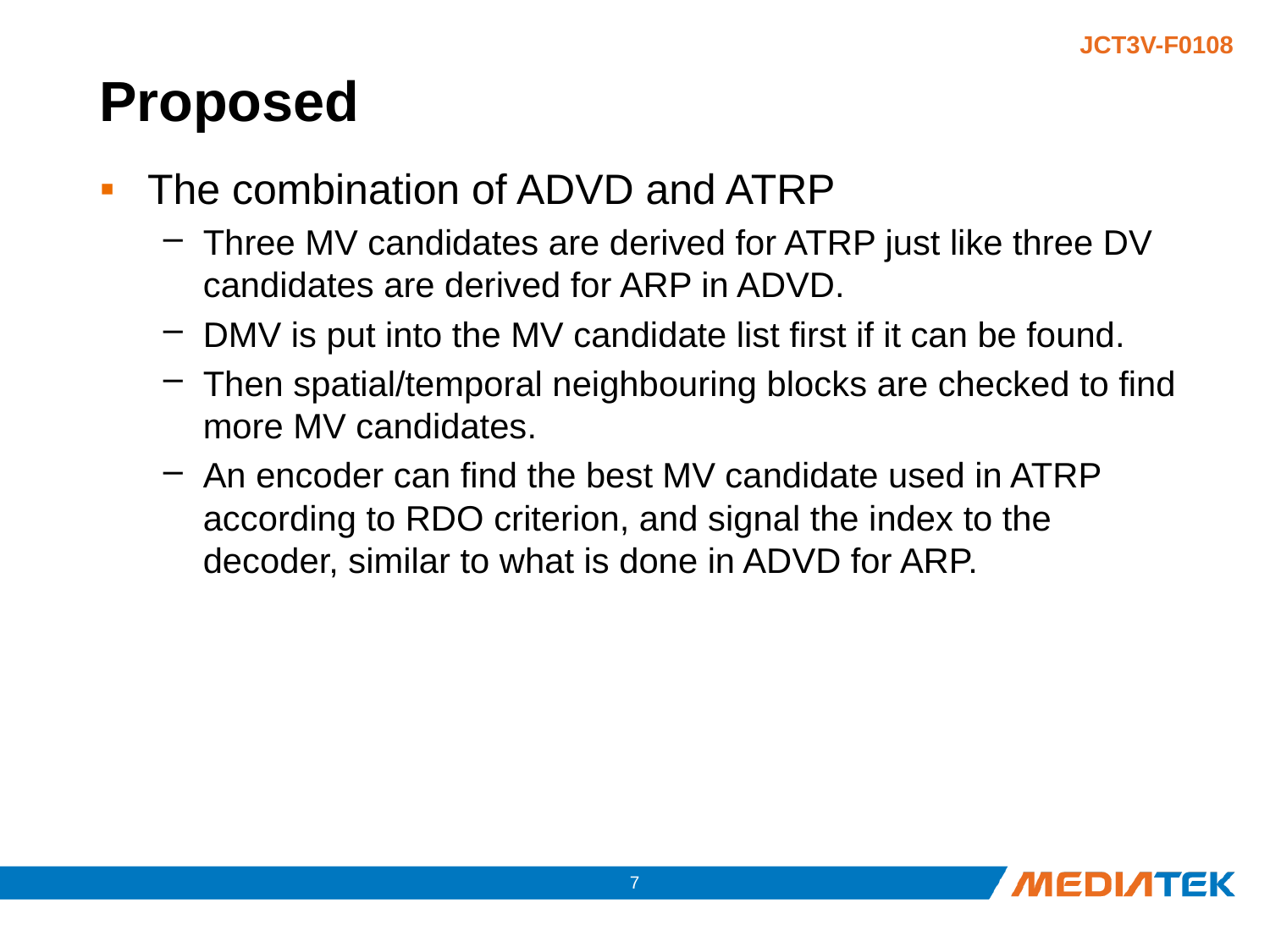

# Proposed
The combination of ADVD and ATRP
Three MV candidates are derived for ATRP just like three DV candidates are derived for ARP in ADVD.
DMV is put into the MV candidate list first if it can be found.
Then spatial/temporal neighbouring blocks are checked to find more MV candidates.
An encoder can find the best MV candidate used in ATRP according to RDO criterion, and signal the index to the decoder, similar to what is done in ADVD for ARP.
7